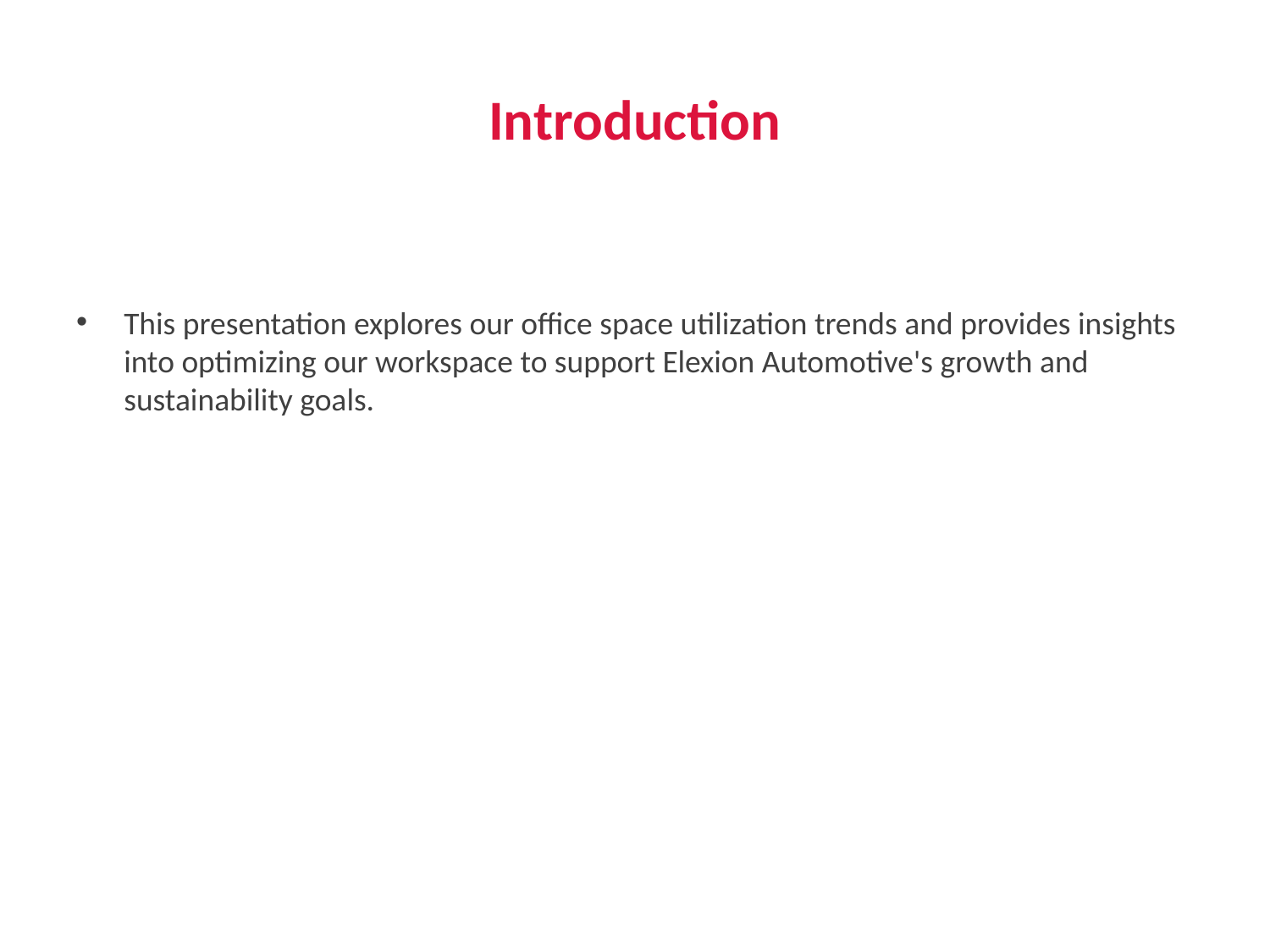

# Introduction

This presentation explores our office space utilization trends and provides insights into optimizing our workspace to support Elexion Automotive's growth and sustainability goals.